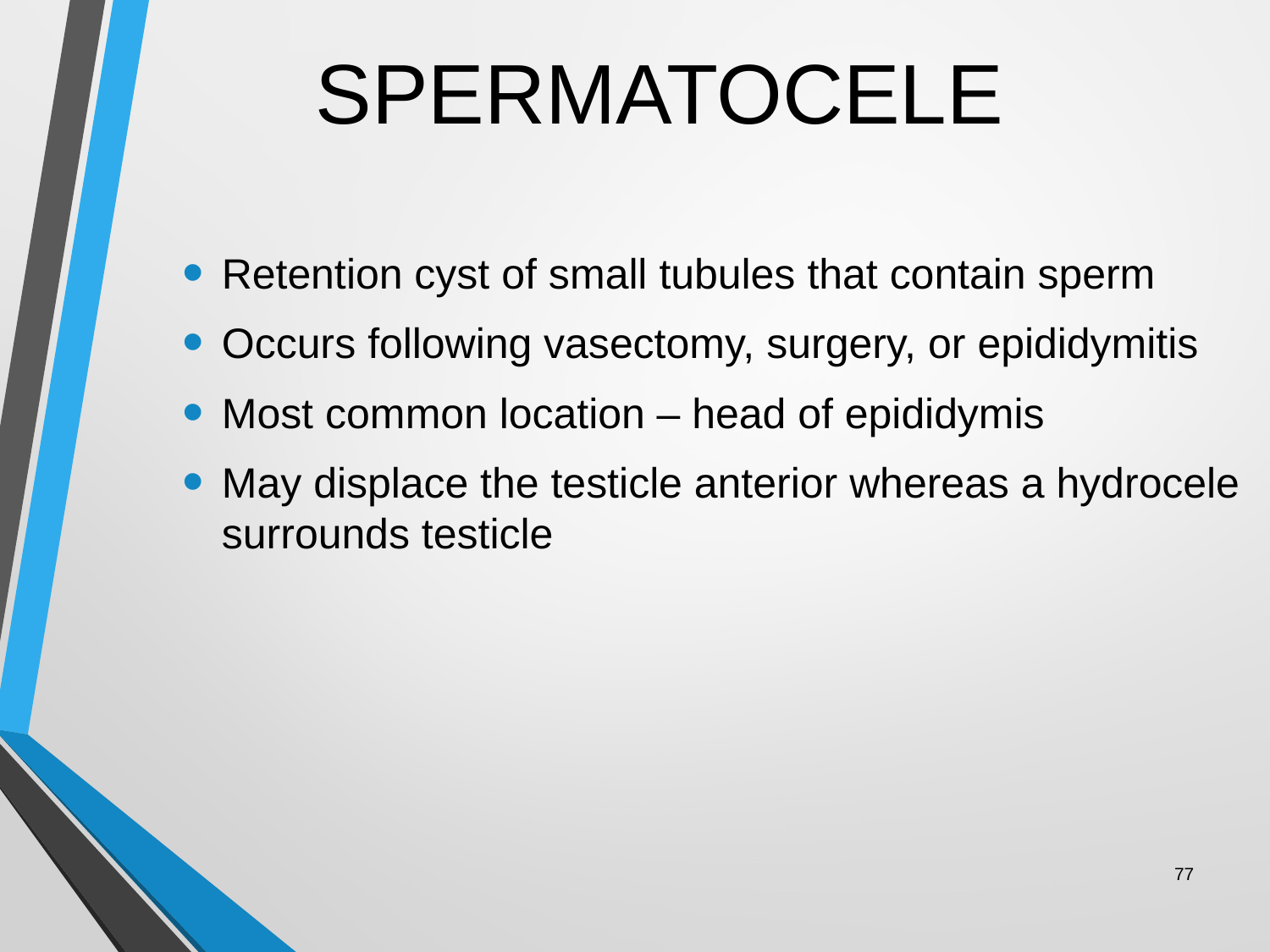

# SPERMATOCELE
Retention cyst of small tubules that contain sperm
Occurs following vasectomy, surgery, or epididymitis
Most common location – head of epididymis
May displace the testicle anterior whereas a hydrocele surrounds testicle
77